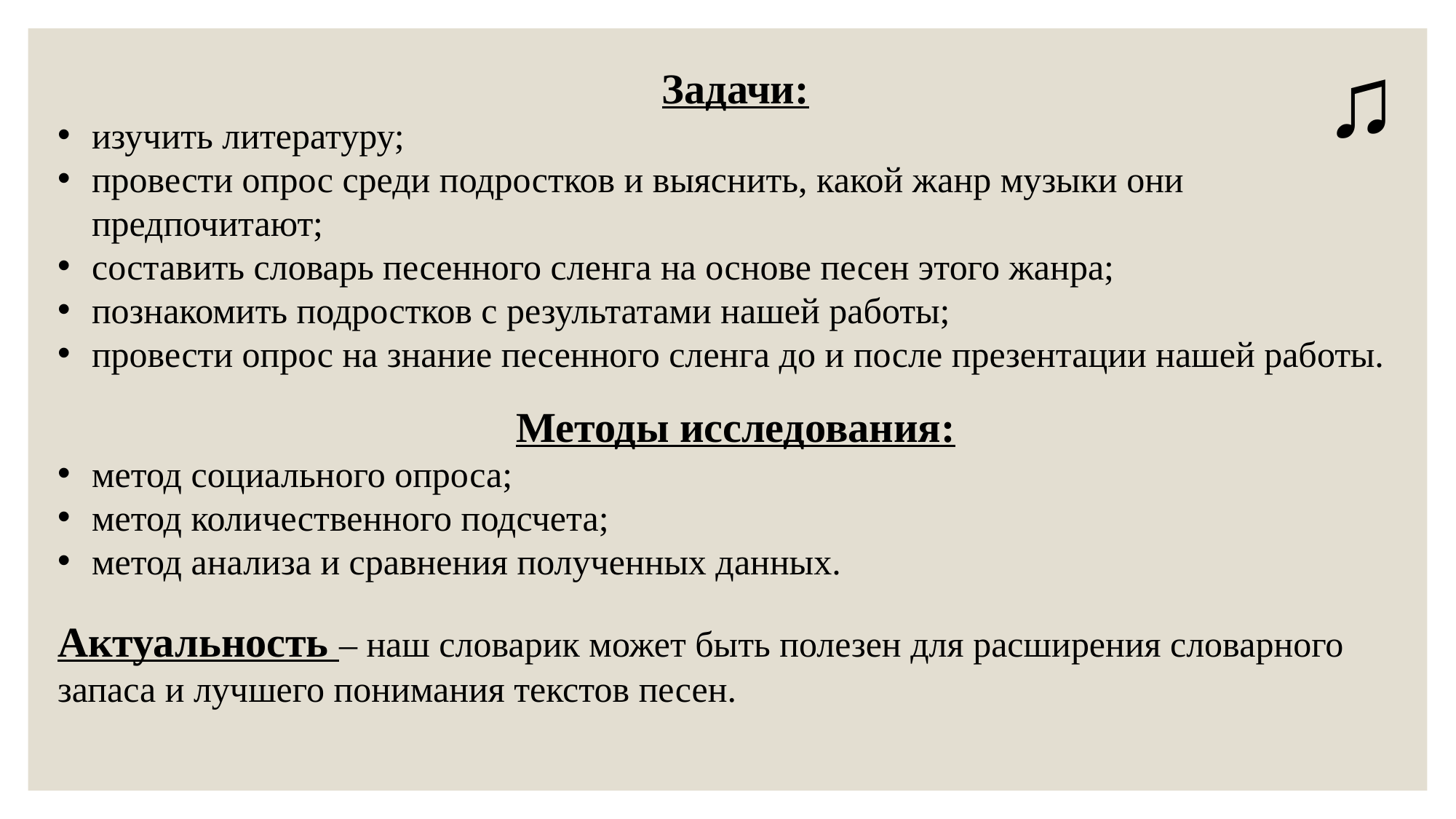

Задачи:
изучить литературу;
провести опрос среди подростков и выяснить, какой жанр музыки они предпочитают;
составить словарь песенного сленга на основе песен этого жанра;
познакомить подростков с результатами нашей работы;
провести опрос на знание песенного сленга до и после презентации нашей работы.
Методы исследования:
метод социального опроса;
метод количественного подсчета;
метод анализа и сравнения полученных данных.

Актуальность – наш словарик может быть полезен для расширения словарного запаса и лучшего понимания текстов песен.
♫